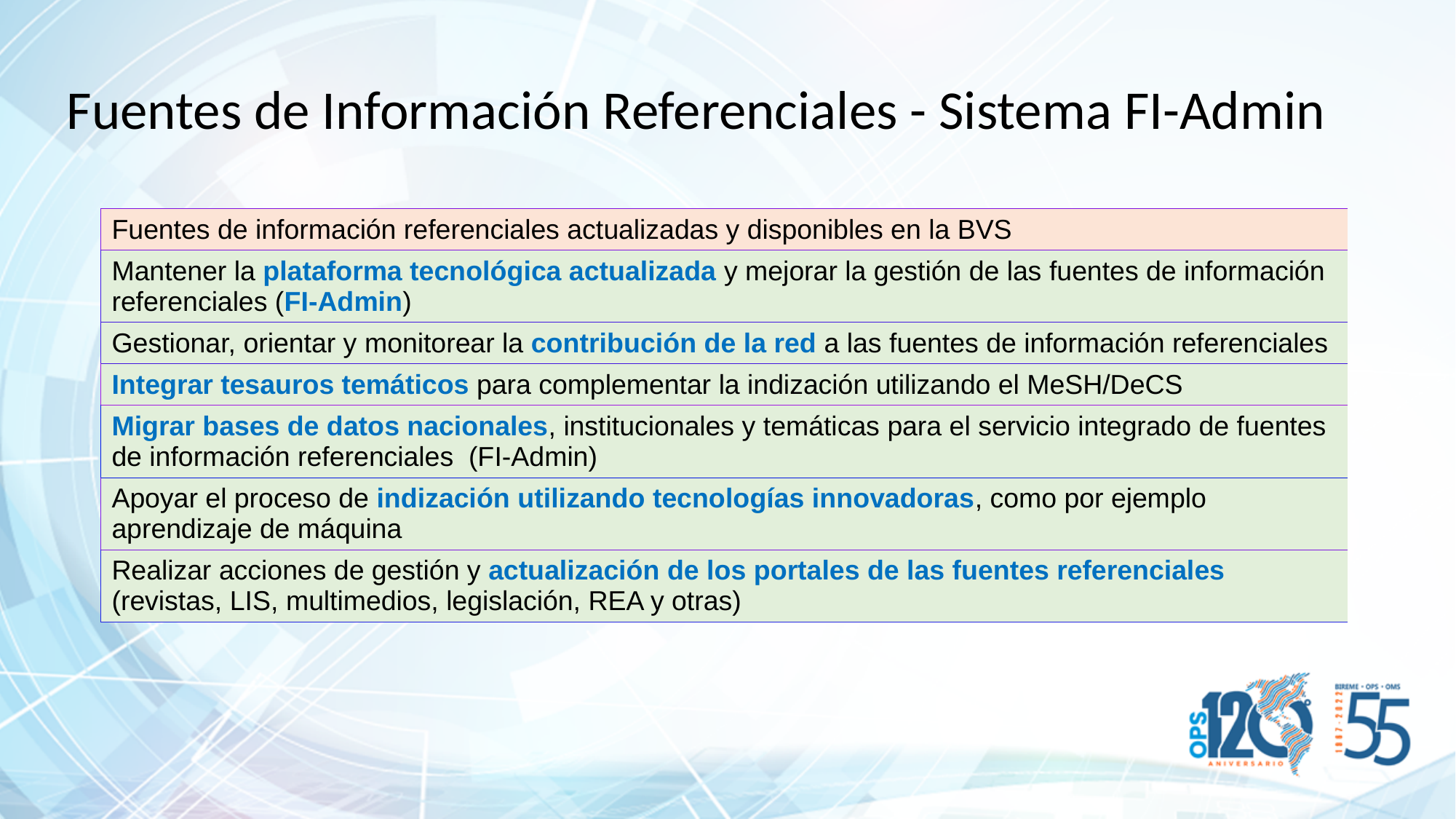

Fuentes de Información Referenciales - Sistema FI-Admin
| Fuentes de información referenciales actualizadas y disponibles en la BVS |
| --- |
| Mantener la plataforma tecnológica actualizada y mejorar la gestión de las fuentes de información referenciales (FI-Admin) |
| Gestionar, orientar y monitorear la contribución de la red a las fuentes de información referenciales |
| Integrar tesauros temáticos para complementar la indización utilizando el MeSH/DeCS |
| Migrar bases de datos nacionales, institucionales y temáticas para el servicio integrado de fuentes de información referenciales  (FI-Admin) |
| Apoyar el proceso de indización utilizando tecnologías innovadoras, como por ejemplo aprendizaje de máquina |
| Realizar acciones de gestión y actualización de los portales de las fuentes referenciales (revistas, LIS, multimedios, legislación, REA y otras) |